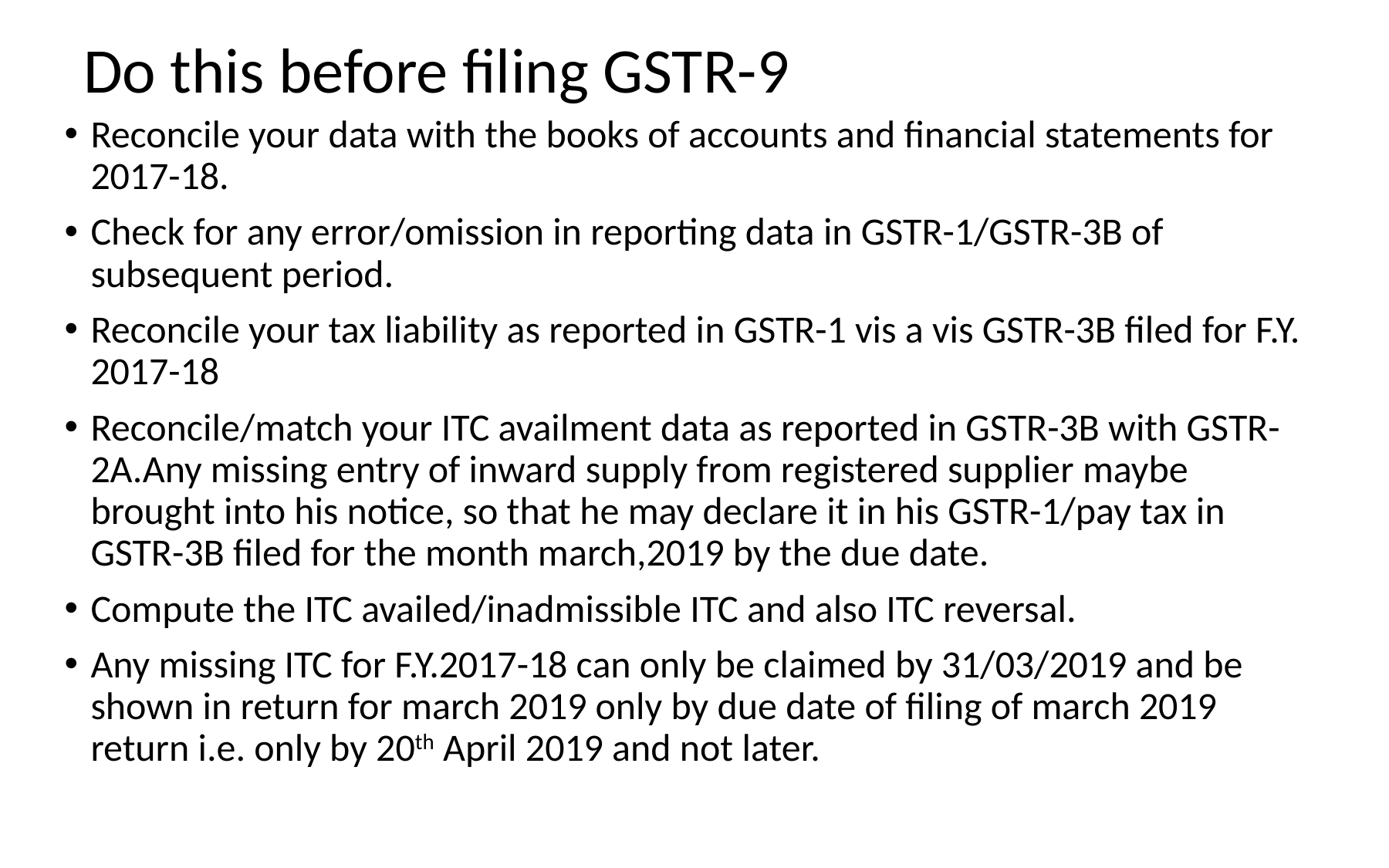

# Do this before filing GSTR-9
Reconcile your data with the books of accounts and financial statements for 2017-18.
Check for any error/omission in reporting data in GSTR-1/GSTR-3B of subsequent period.
Reconcile your tax liability as reported in GSTR-1 vis a vis GSTR-3B filed for F.Y. 2017-18
Reconcile/match your ITC availment data as reported in GSTR-3B with GSTR-2A.Any missing entry of inward supply from registered supplier maybe brought into his notice, so that he may declare it in his GSTR-1/pay tax in GSTR-3B filed for the month march,2019 by the due date.
Compute the ITC availed/inadmissible ITC and also ITC reversal.
Any missing ITC for F.Y.2017-18 can only be claimed by 31/03/2019 and be shown in return for march 2019 only by due date of filing of march 2019 return i.e. only by 20th April 2019 and not later.